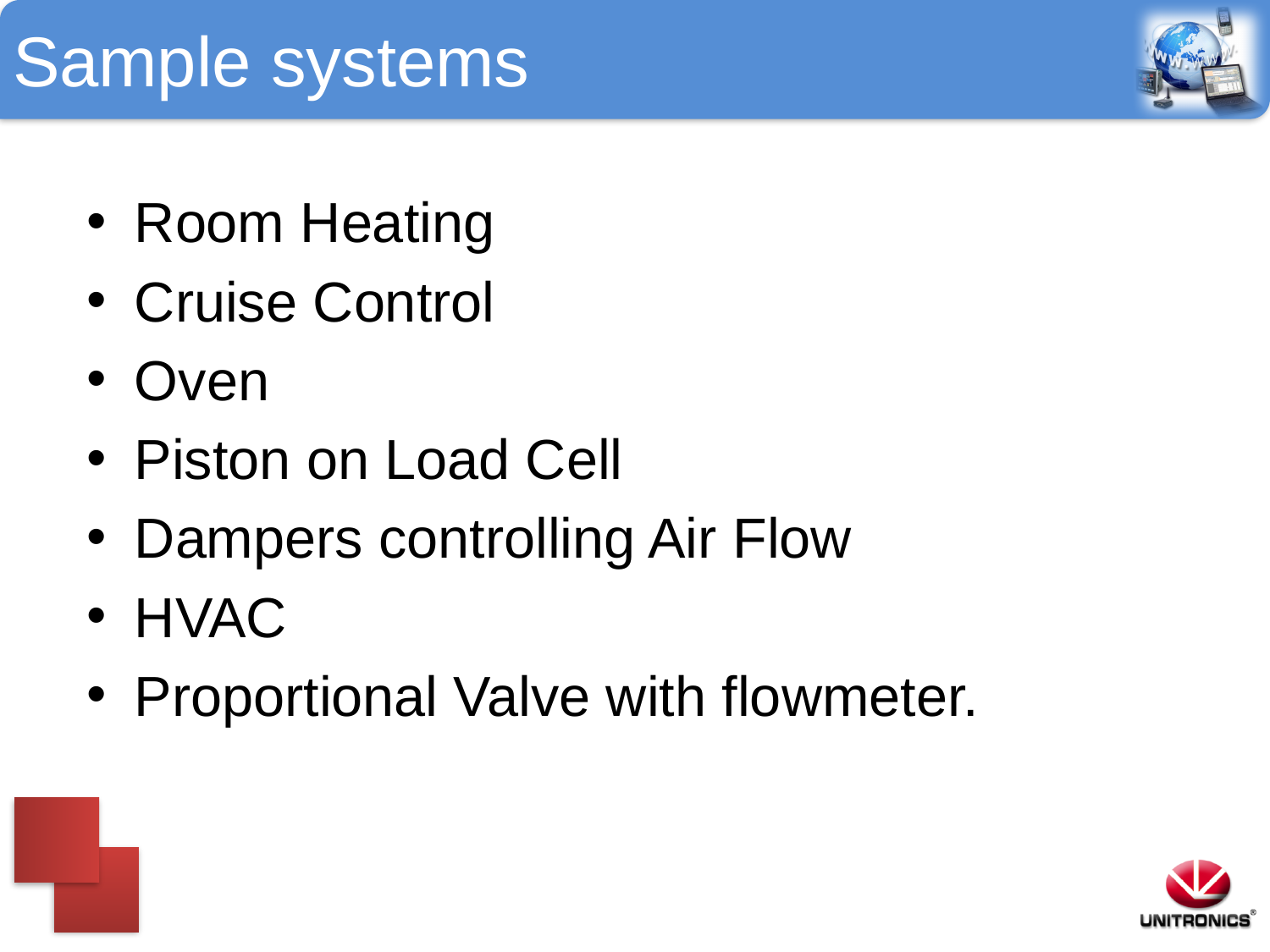

# Sample systems
Room Heating
Cruise Control
Oven
Piston on Load Cell
Dampers controlling Air Flow
HVAC
Proportional Valve with flowmeter.